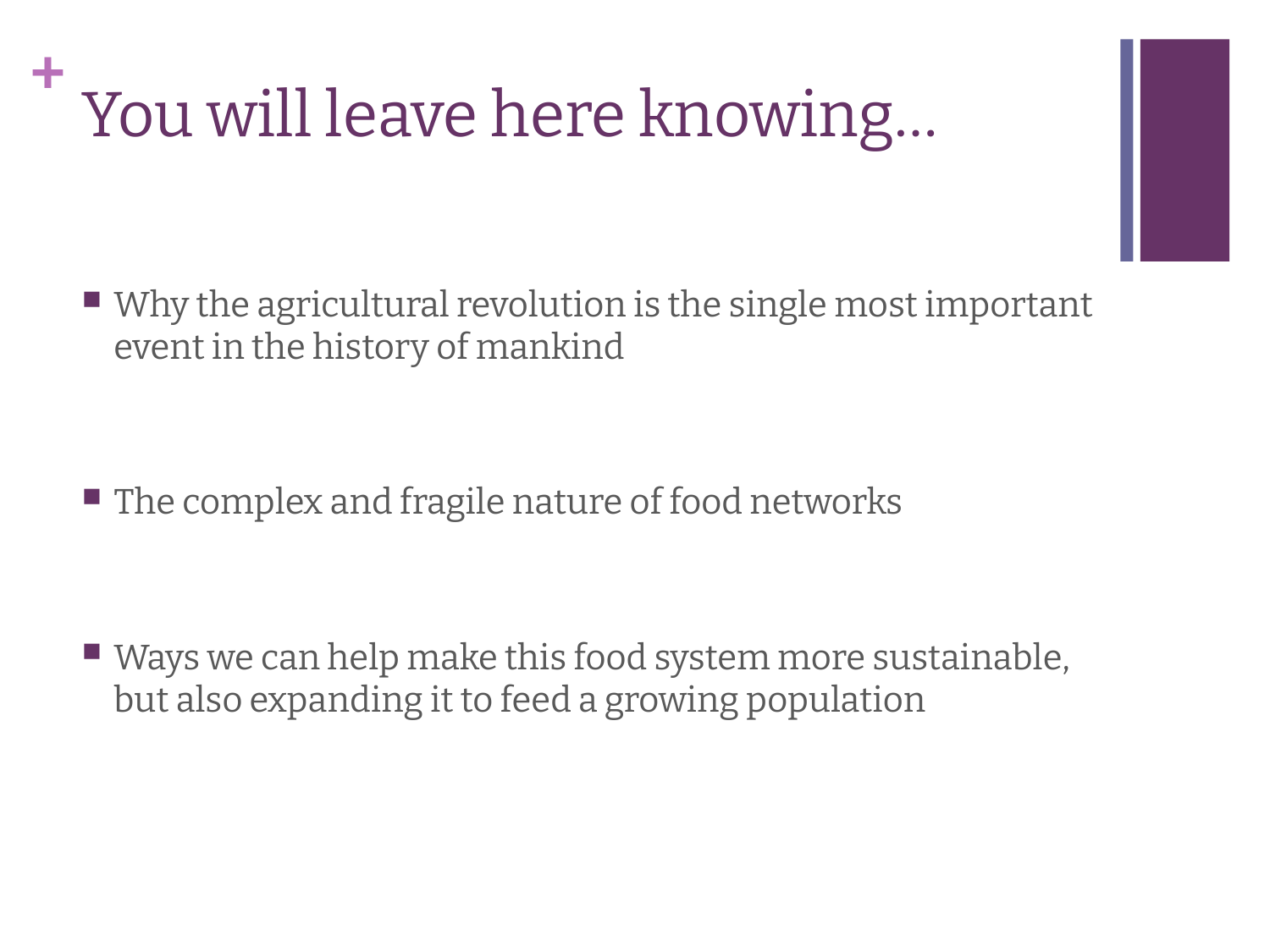

# You will leave here knowing…
Why the agricultural revolution is the single most important event in the history of mankind

The complex and fragile nature of food networks

Ways we can help make this food system more sustainable, but also expanding it to feed a growing population